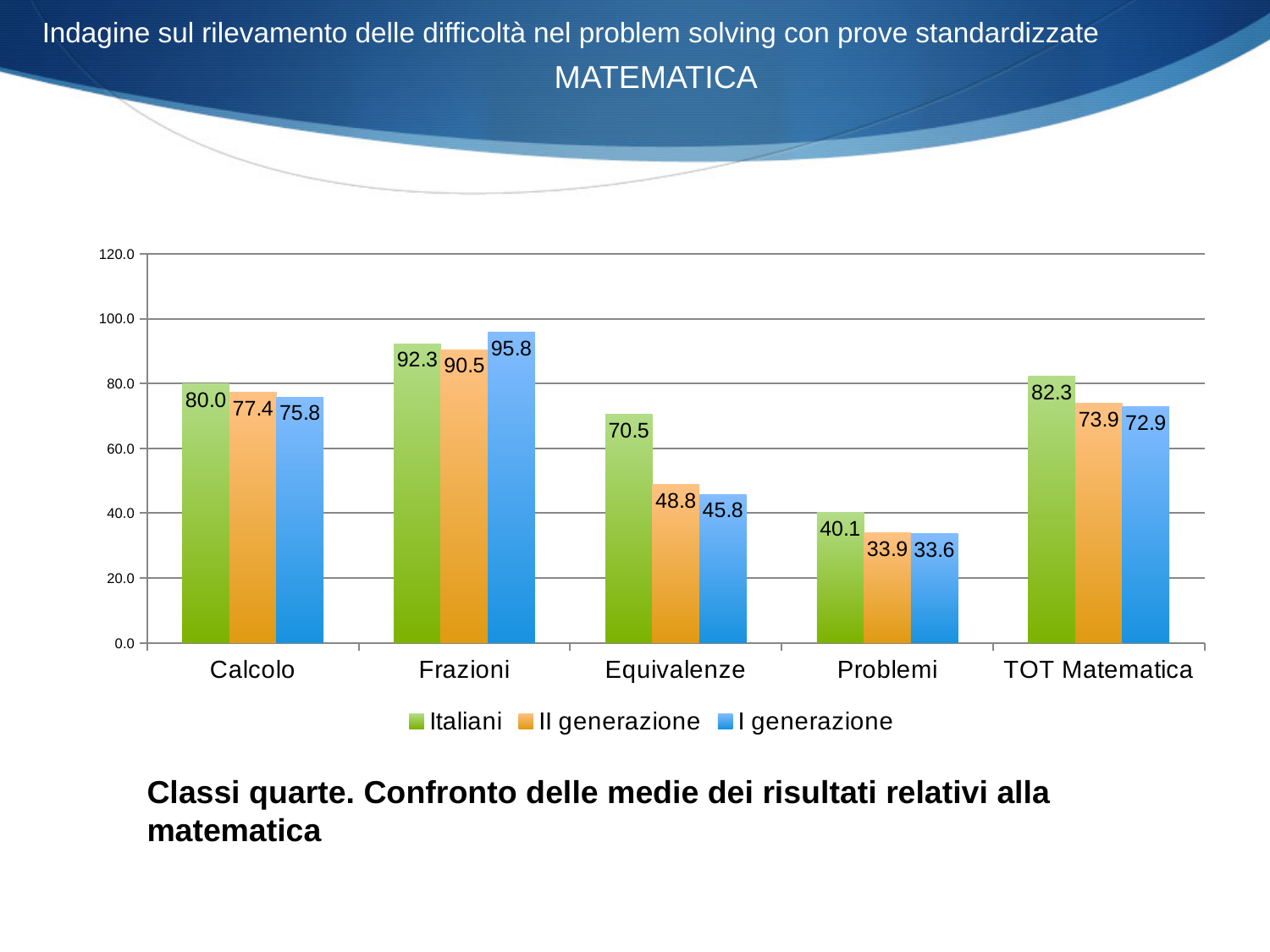

Indagine sul rilevamento delle difficoltà nel problem solving con prove standardizzate
MATEMATICA

### Chart

| Category | Italiani | II generazione | I generazione |
|---|---|---|---|
| Calcolo | 80.0 | 77.381 | 75.8333 |
| Frazioni | 92.3077 | 90.4762 | 95.8333 |
| Equivalenze | 70.5128 | 48.8095 | 45.8333 |
| Problemi | 40.1442 | 33.9286 | 33.5938 |
| TOT Matematica | 82.265 | 73.9418 | 72.9167 |
Classi quarte. Confronto delle medie dei risultati relativi alla matematica